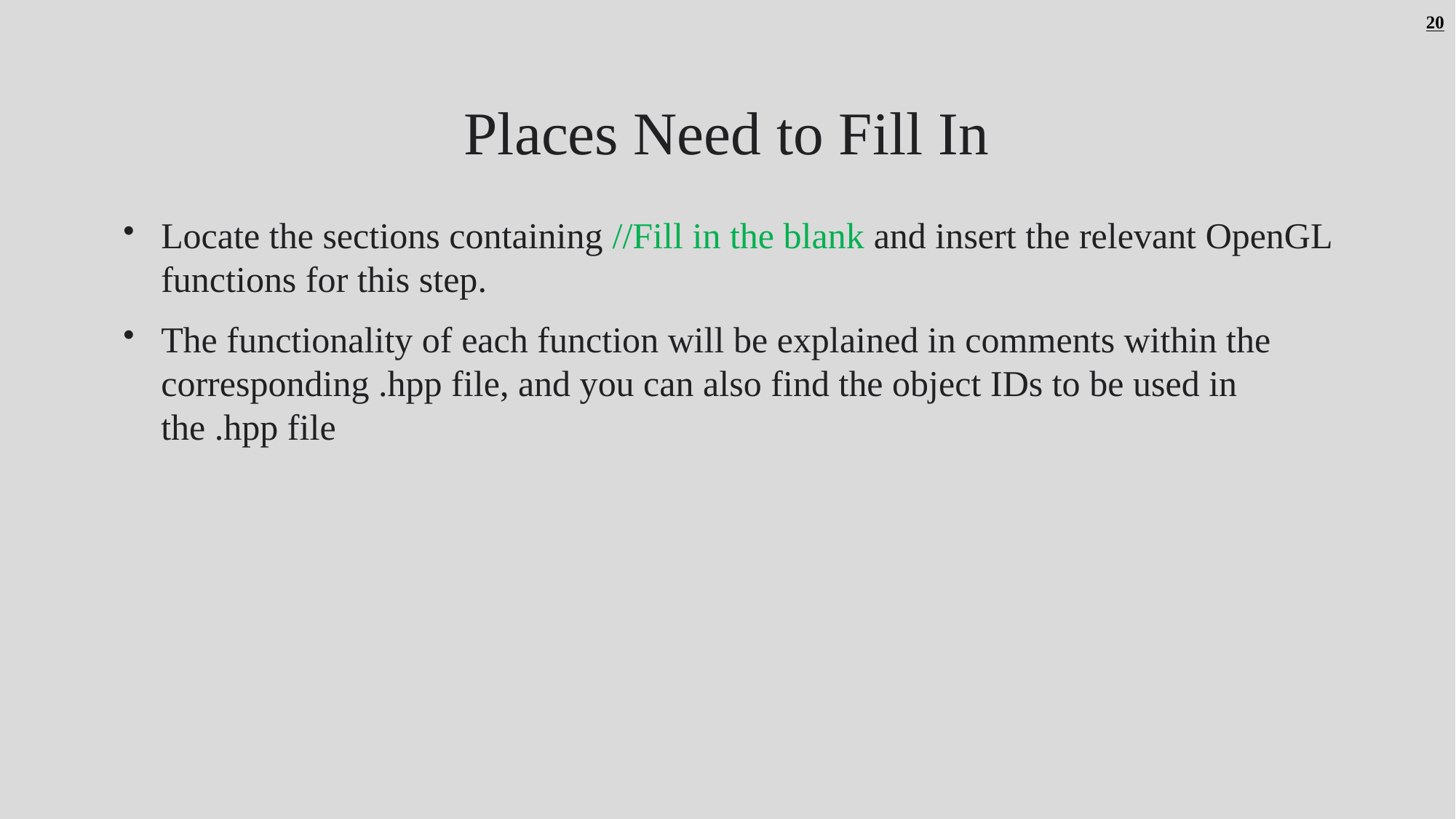

20
# Places Need to Fill In
Locate the sections containing //Fill in the blank and insert the relevant OpenGL functions for this step.
The functionality of each function will be explained in comments within the corresponding .hpp file, and you can also find the object IDs to be used in the .hpp file